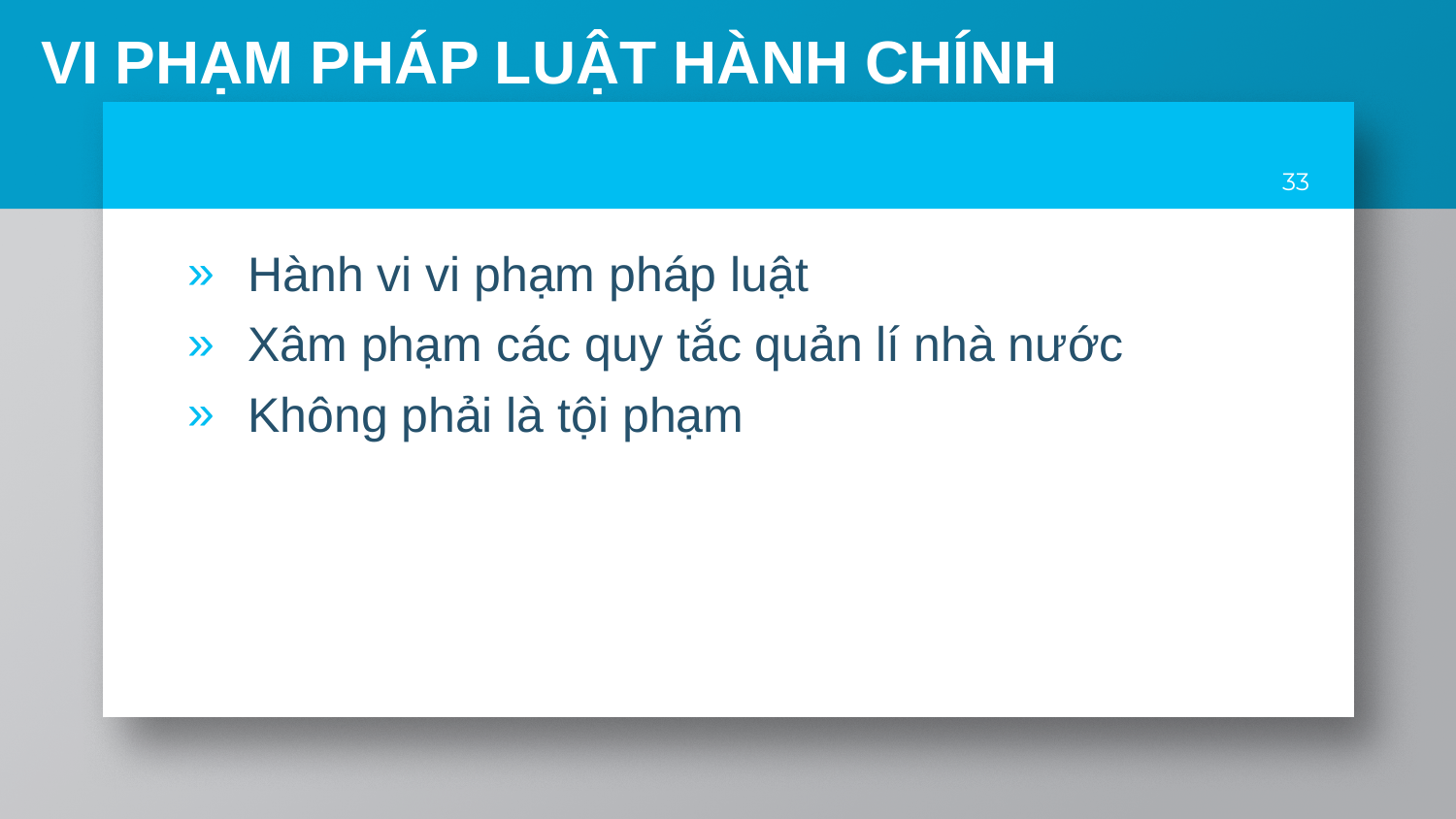

# VI PHẠM PHÁP LUẬT HÀNH CHÍNH
33
Hành vi vi phạm pháp luật
Xâm phạm các quy tắc quản lí nhà nước
Không phải là tội phạm